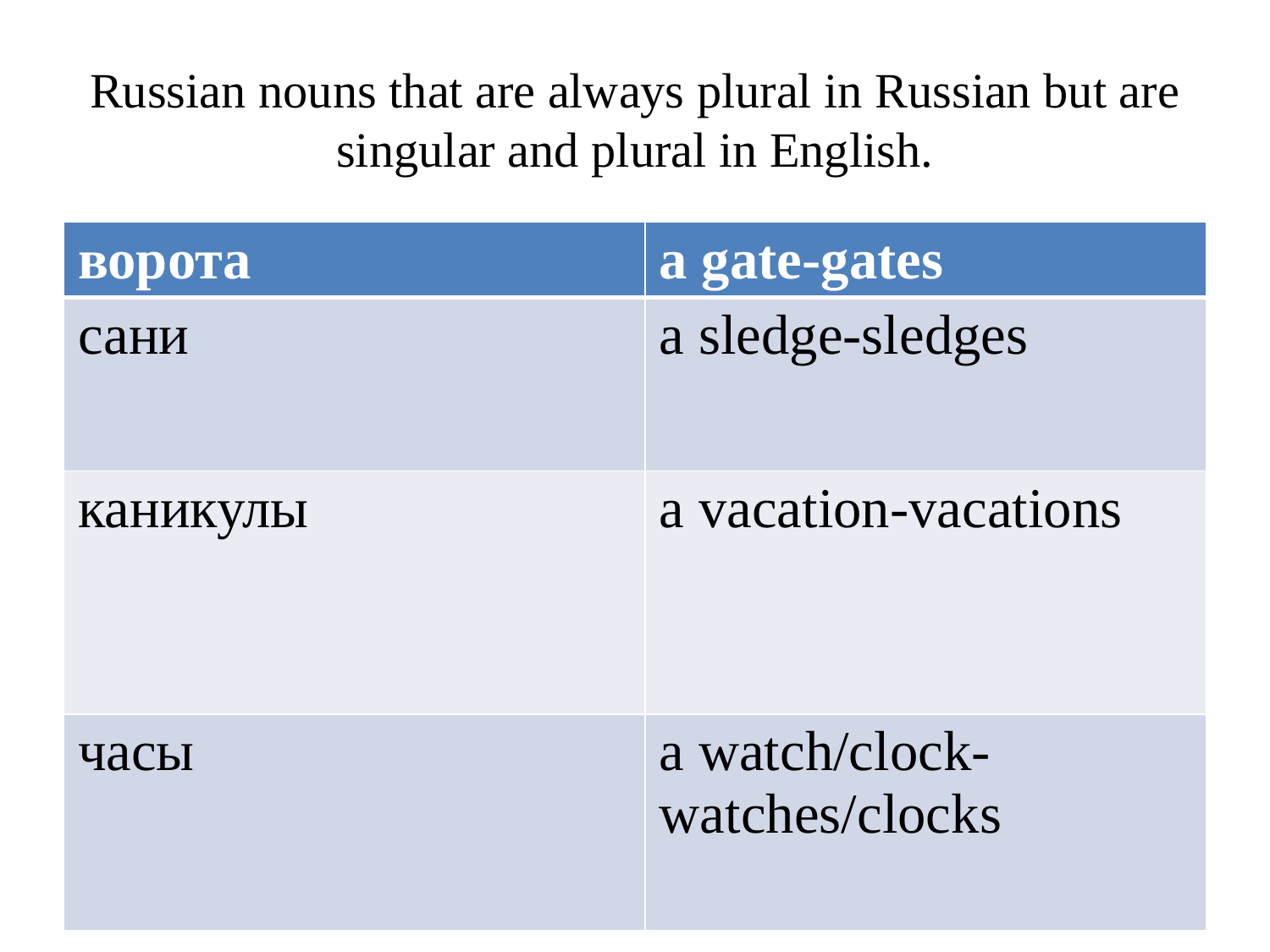

# Russian nouns that are always plural in Russian but are singular and plural in English.
| ворота | a gate-gates |
| --- | --- |
| сани | a sledge-sledges |
| каникулы | a vacation-vacations |
| часы | a watch/clock-watches/clocks |